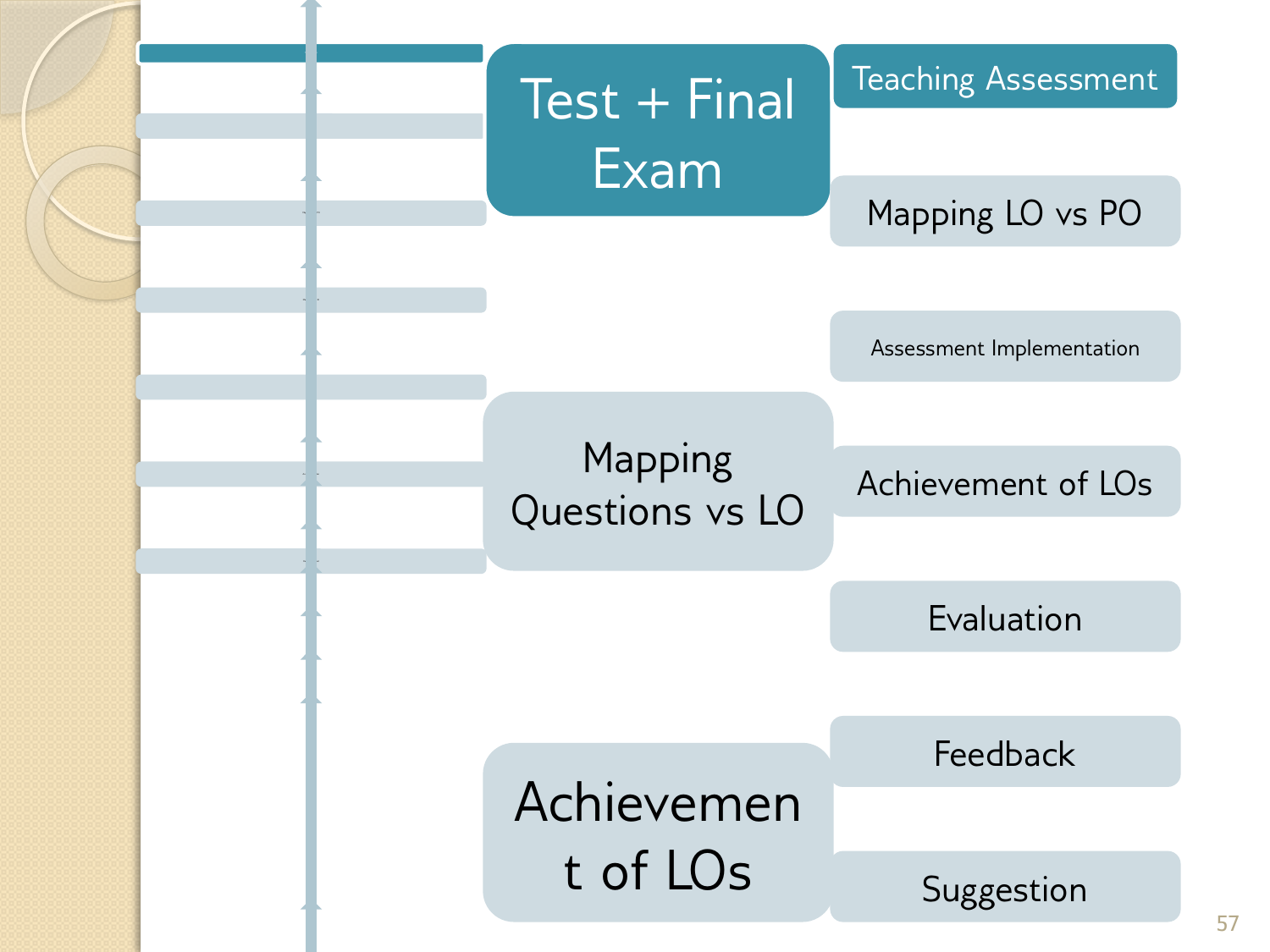

Teaching Plan
Teaching Assessment
LO
Mapping LO vs PO
Syllabus
Assessment Plan
Delivery Method
Mapping LO vs PO
Assessment Implementation
Evaluation
Feedback
Suggestion
Test + Final Exam
Mapping Questions vs LO
Achievement of LOs
Achievement of LOs
Mapping LO vs KI
57